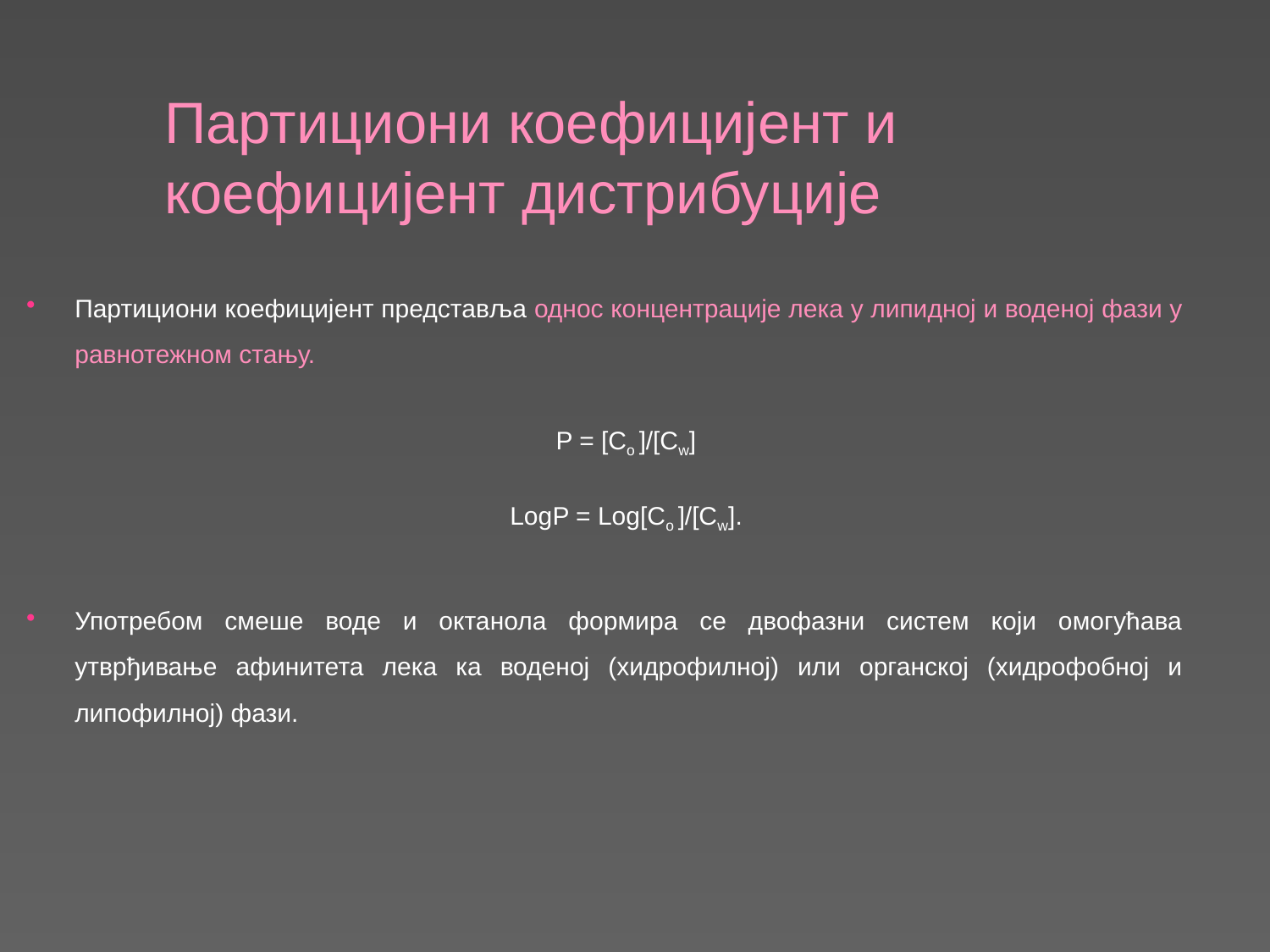

Партициони коефицијент представља однос концентрације лека у липидној и воденој фази у равнотежном стању.

P = [Co ]/[Cw]

LogP = Log[Co ]/[Cw].

Употребом смеше воде и октанола формира се двофазни систем који омогућава утврђивање афинитета лека ка воденој (хидрофилној) или органској (хидрофобној и липофилној) фази.

Партициони коефицијент и коефицијент дистрибуције